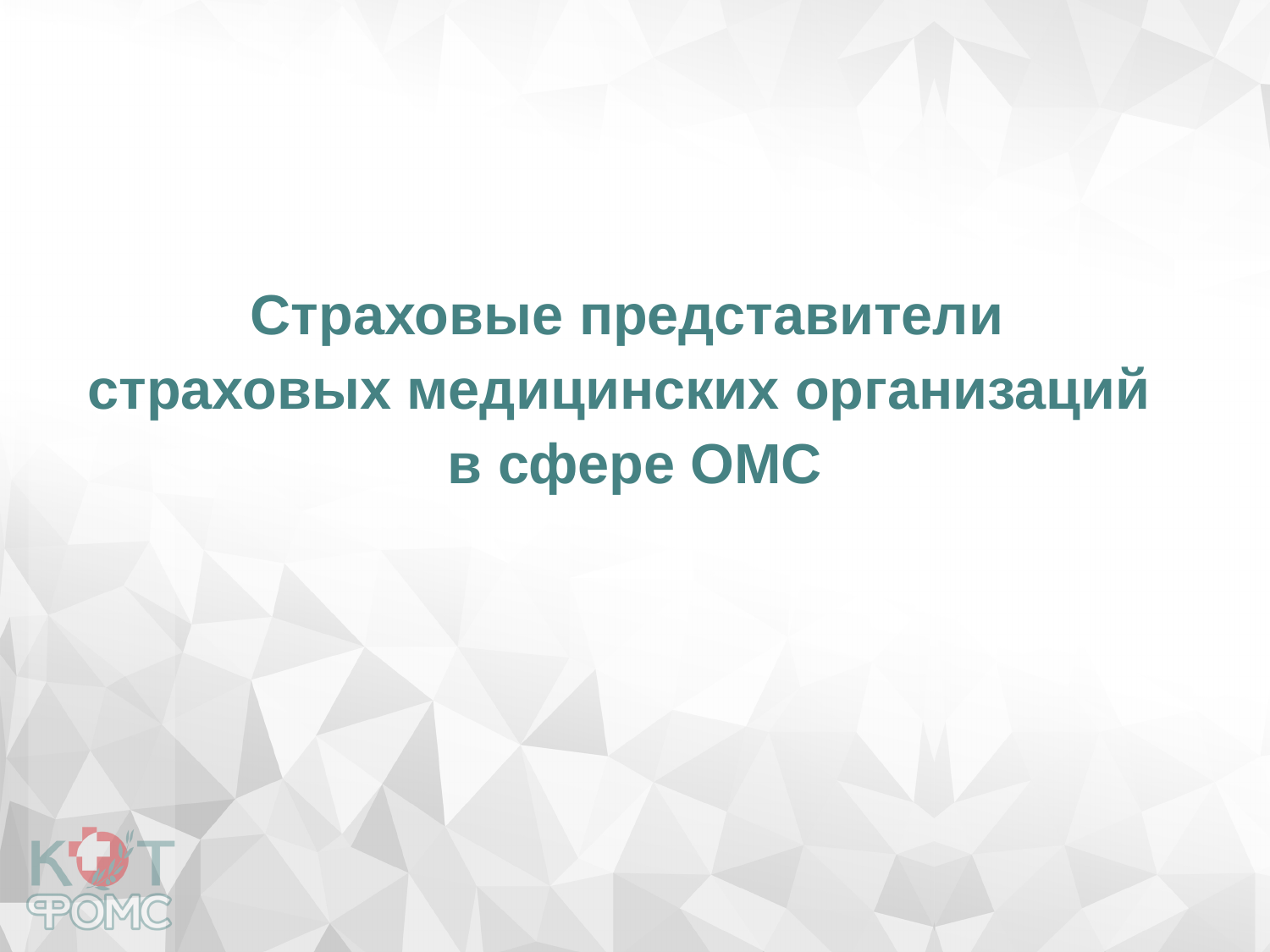

#

Страховые представители
страховых медицинских организаций
в сфере ОМС